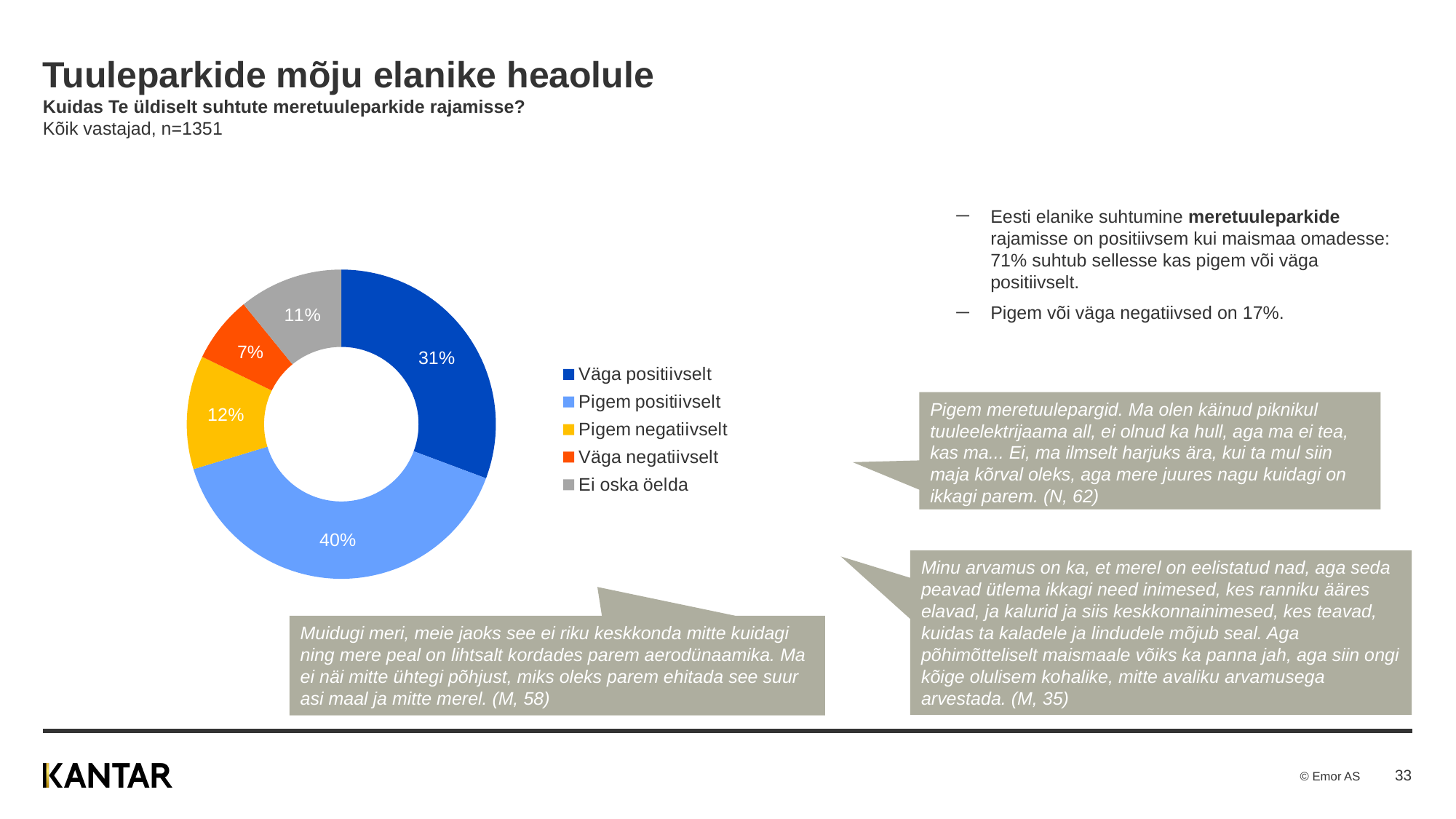

# Tuuleparkide mõju elanike heaolule Kuidas Te üldiselt suhtute meretuuleparkide rajamisse? Kõik vastajad, n=1351
Eesti elanike suhtumine meretuuleparkide rajamisse on positiivsem kui maismaa omadesse: 71% suhtub sellesse kas pigem või väga positiivselt.
Pigem või väga negatiivsed on 17%.

### Chart

| Category | Kuidas Te üldiselt suhtute meretuuleparkide rajamisse? |
|---|---|
| Väga positiivselt | 31.0 |
| Pigem positiivselt | 40.0 |
| Pigem negatiivselt | 12.0 |
| Väga negatiivselt | 7.0 |
| Ei oska öelda | 11.0 |
Pigem meretuulepargid. Ma olen käinud piknikul tuuleelektrijaama all, ei olnud ka hull, aga ma ei tea, kas ma... Ei, ma ilmselt harjuks ära, kui ta mul siin maja kõrval oleks, aga mere juures nagu kuidagi on ikkagi parem. (N, 62)
Minu arvamus on ka, et merel on eelistatud nad, aga seda peavad ütlema ikkagi need inimesed, kes ranniku ääres elavad, ja kalurid ja siis keskkonnainimesed, kes teavad, kuidas ta kaladele ja lindudele mõjub seal. Aga põhimõtteliselt maismaale võiks ka panna jah, aga siin ongi kõige olulisem kohalike, mitte avaliku arvamusega arvestada. (M, 35)
Muidugi meri, meie jaoks see ei riku keskkonda mitte kuidagi ning mere peal on lihtsalt kordades parem aerodünaamika. Ma ei näi mitte ühtegi põhjust, miks oleks parem ehitada see suur asi maal ja mitte merel. (M, 58)
33